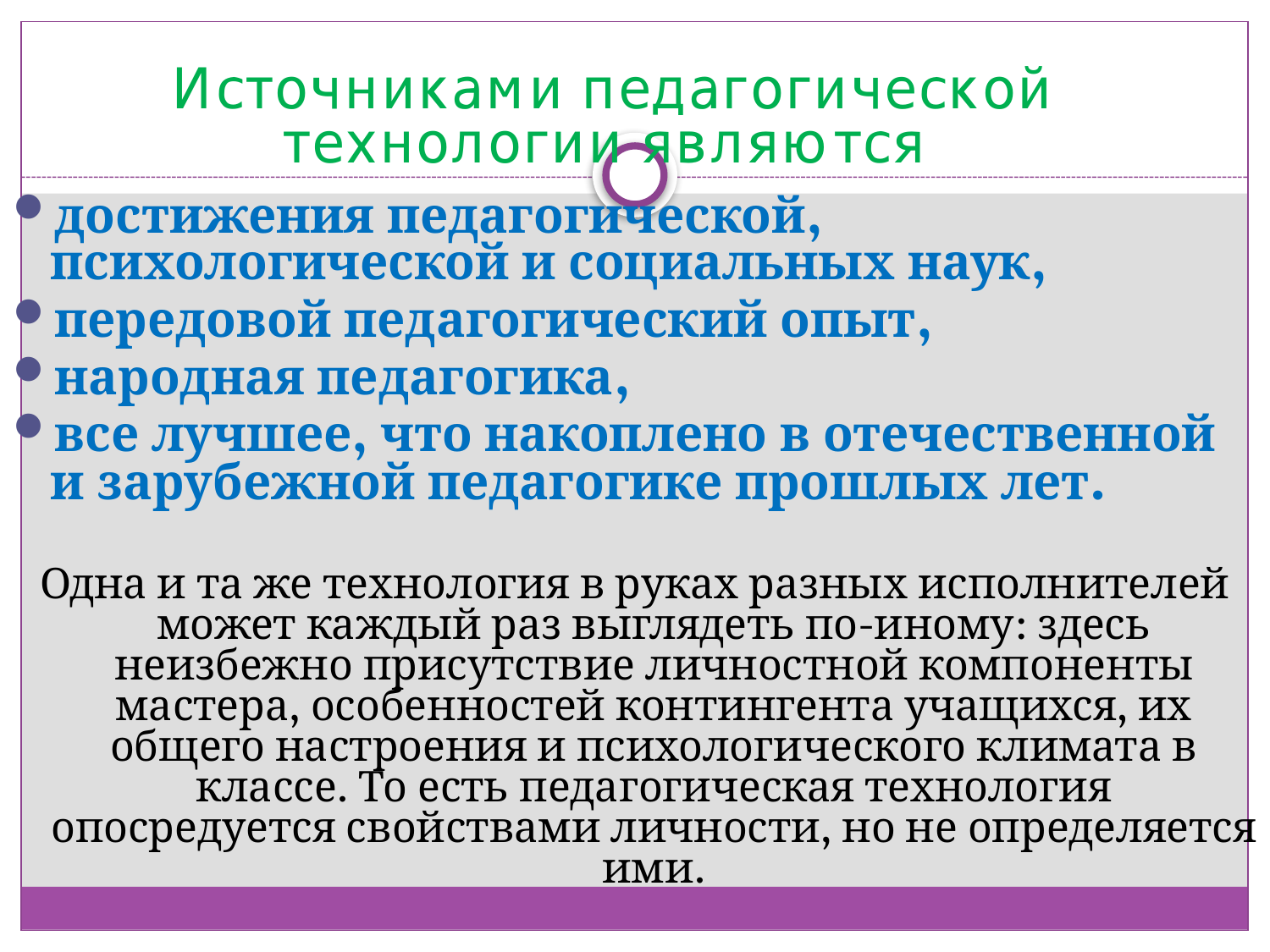

Источниками педагогической технологии являются
достижения педагогической, психологической и социальных наук,
передовой педагогический опыт,
народная педагогика,
все лучшее, что накоплено в отечественной и зарубежной педагогике прошлых лет.

Одна и та же технология в руках разных исполнителей может каждый раз выглядеть по-иному: здесь неизбежно присутствие личностной компоненты мастера, особенностей контингента учащихся, их общего настроения и психологического климата в классе. То есть педагогическая технология опосредуется свойствами личности, но не определяется ими.